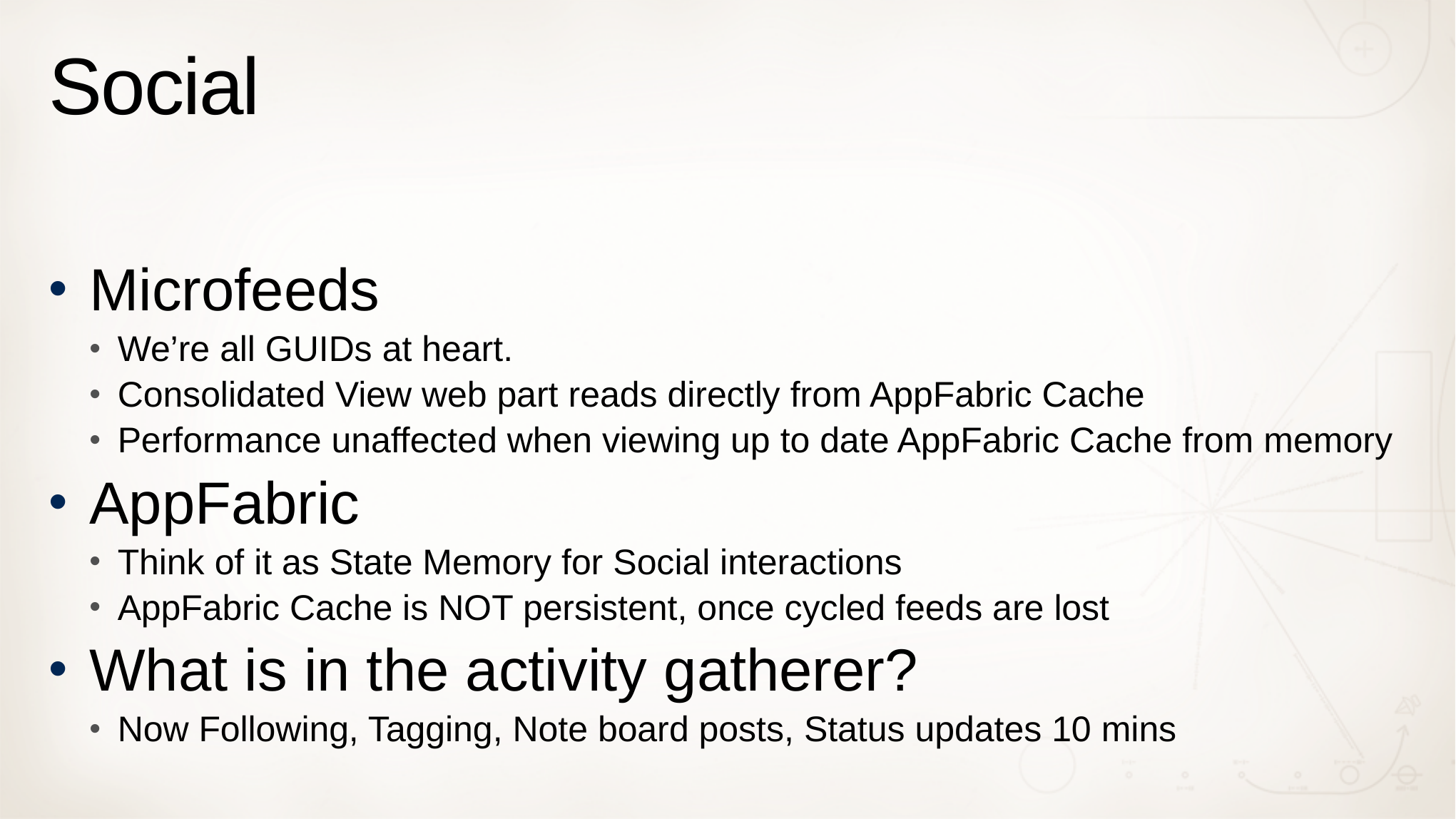

# Social
Microfeeds
We’re all GUIDs at heart.
Consolidated View web part reads directly from AppFabric Cache
Performance unaffected when viewing up to date AppFabric Cache from memory
AppFabric
Think of it as State Memory for Social interactions
AppFabric Cache is NOT persistent, once cycled feeds are lost
What is in the activity gatherer?
Now Following, Tagging, Note board posts, Status updates 10 mins